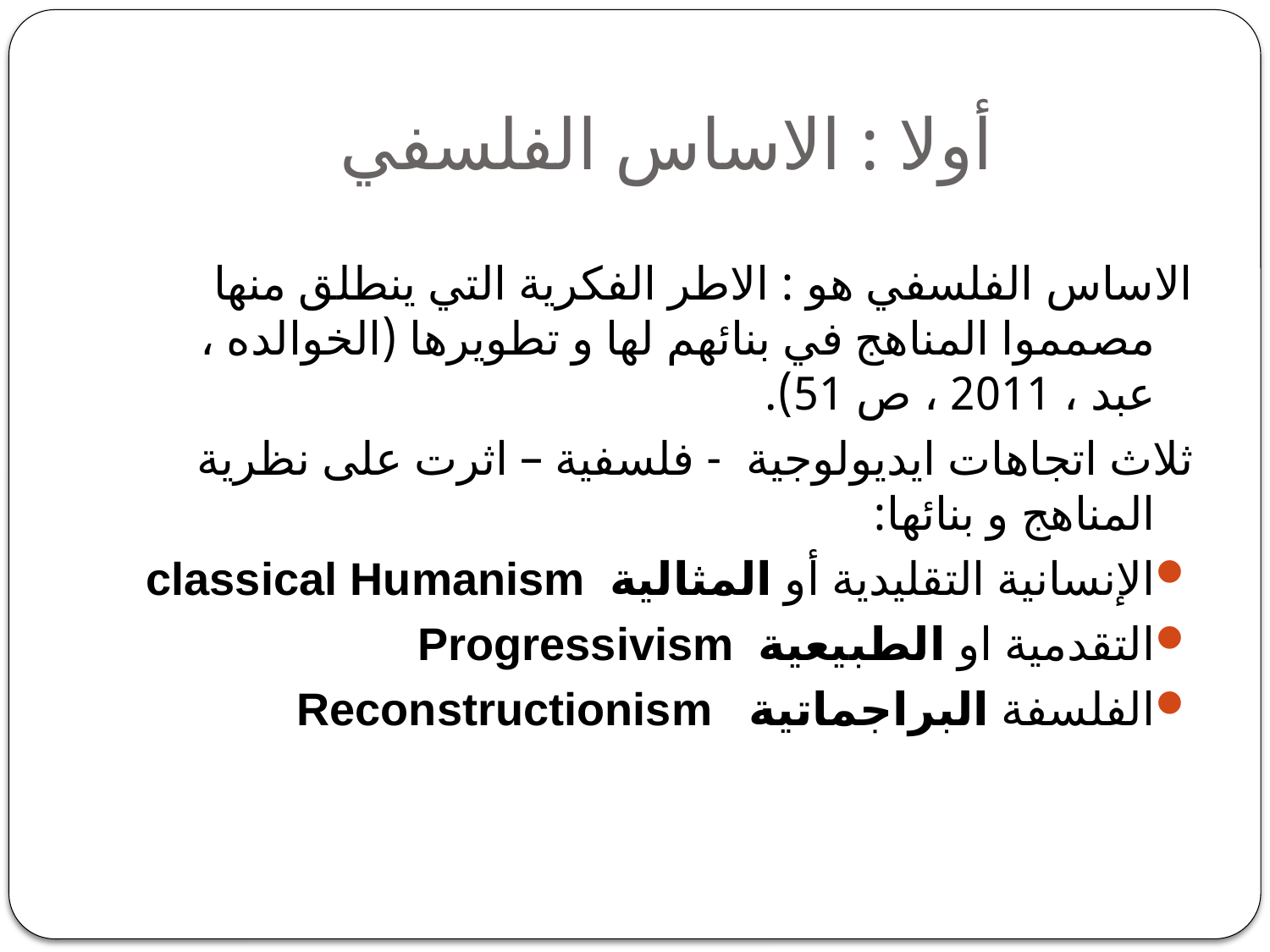

# أولا : الاساس الفلسفي
الاساس الفلسفي هو : الاطر الفكرية التي ينطلق منها مصمموا المناهج في بنائهم لها و تطويرها (الخوالده ، عبد ، 2011 ، ص 51).
ثلاث اتجاهات ايديولوجية  - فلسفية – اثرت على نظرية المناهج و بنائها:
الإنسانية التقليدية أو المثالية  classical Humanism
التقدمية او الطبيعية  Progressivism
الفلسفة البراجماتية   Reconstructionism